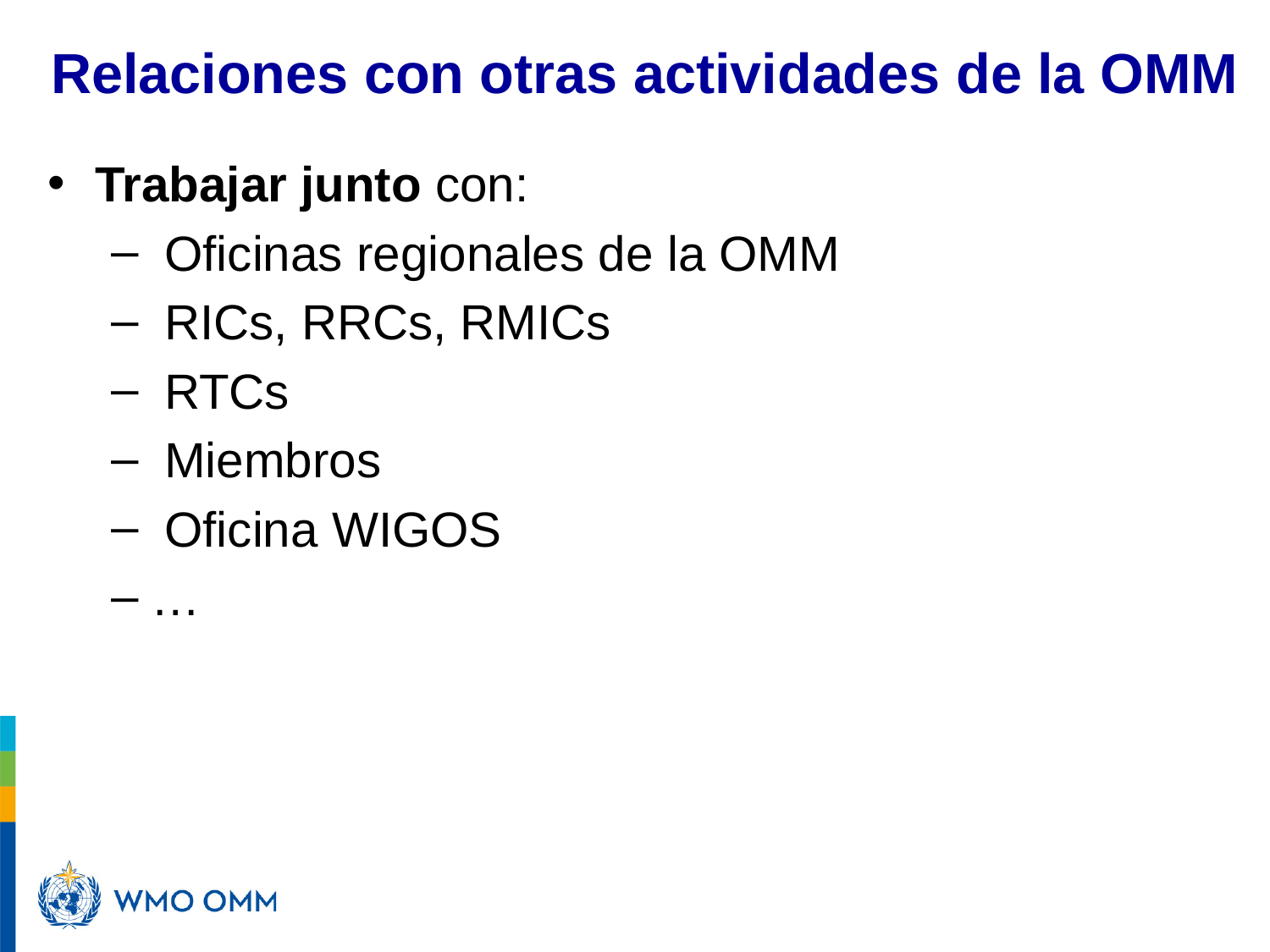

Relaciones con otras actividades de la OMM
Trabajar junto con:
 Oficinas regionales de la OMM
 RICs, RRCs, RMICs
 RTCs
 Miembros
 Oficina WIGOS
…